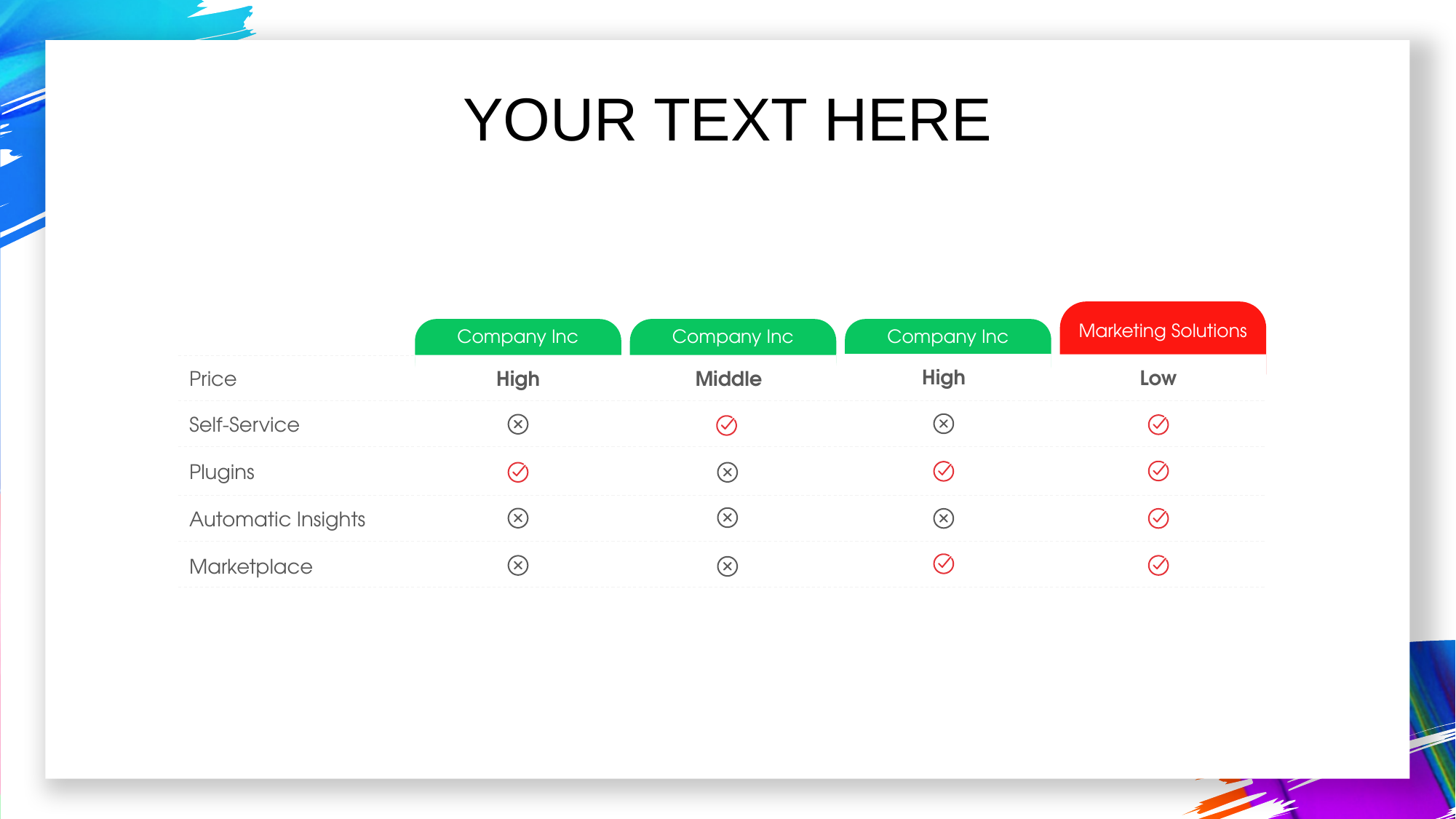

YOUR TEXT HERE
Marketing Solutions
Company Inc
Company Inc
Company Inc
High
Low
Price
High
Middle
Self-Service
Plugins
Automatic Insights
Marketplace